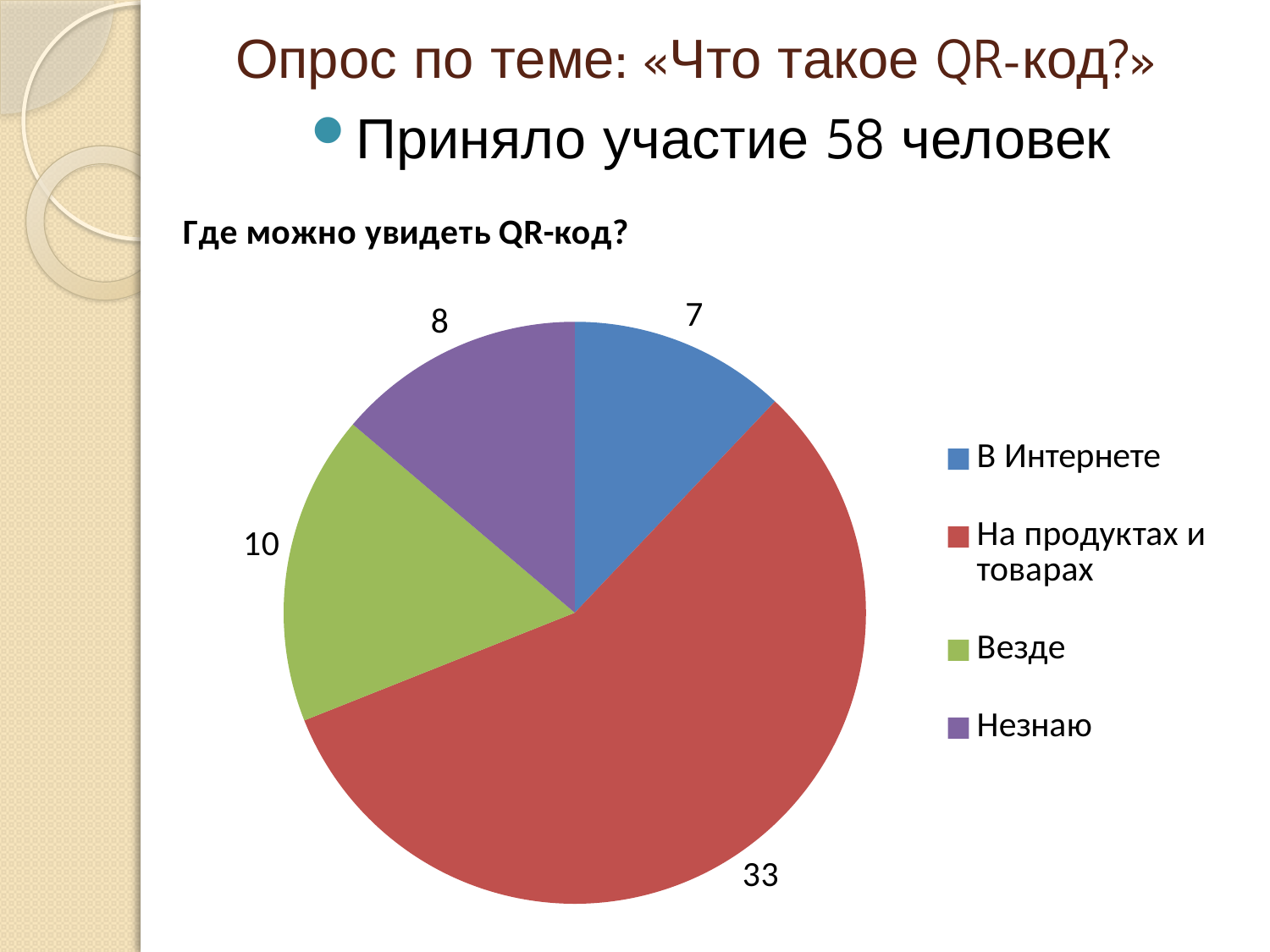

# Опрос по теме: «Что такое QR-код?»
Приняло участие 58 человек

### Chart: Где можно увидеть QR-код?

| Category |  |
|---|---|
| В Интернете | 7.0 |
| На продуктах и товарах | 33.0 |
| Везде | 10.0 |
| Незнаю | 8.0 |